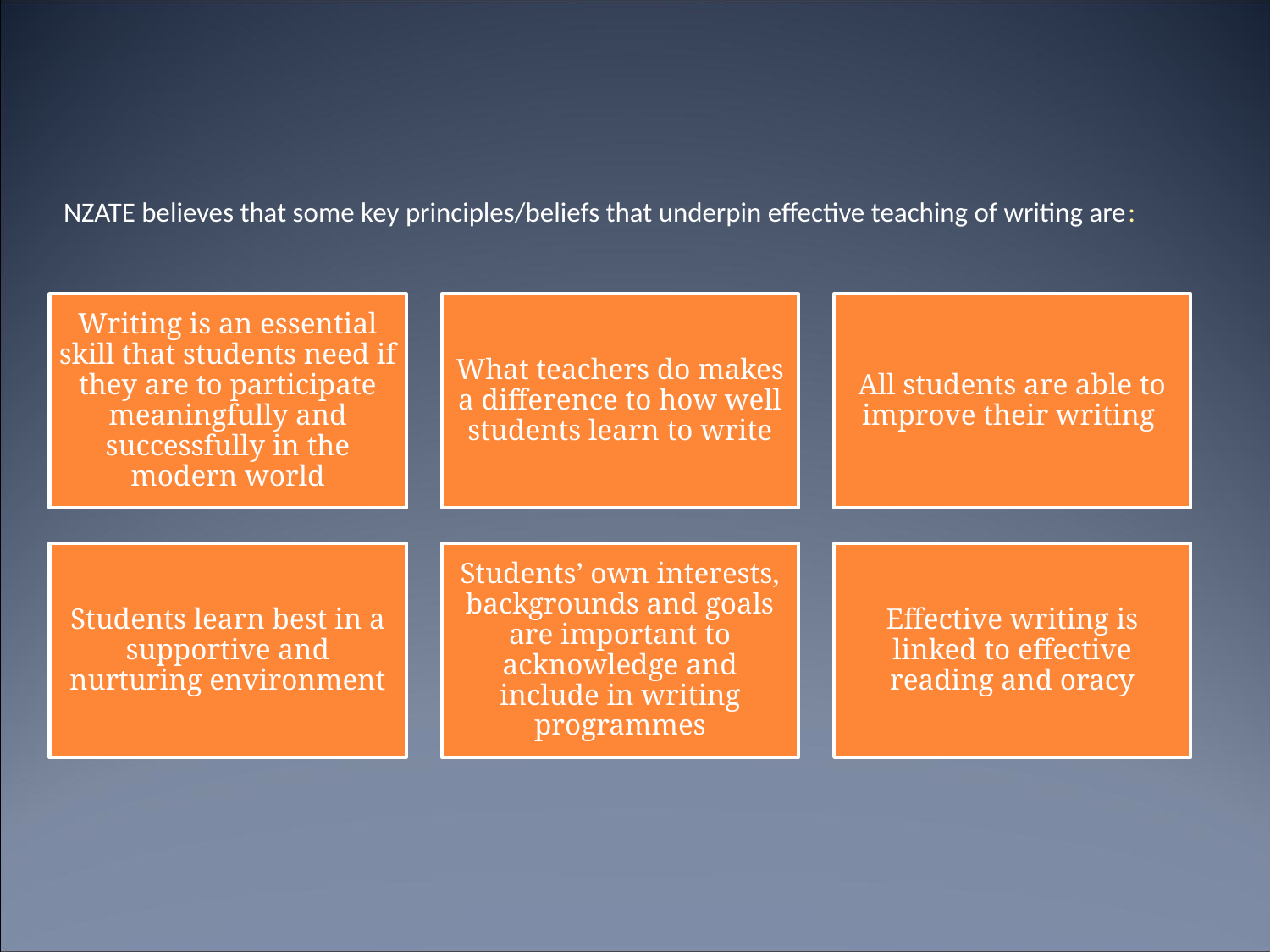

# NZATE believes that some key principles/beliefs that underpin effective teaching of writing are:
Writing is an essential skill that students need if they are to participate meaningfully and successfully in the modern world
What teachers do makes a difference to how well students learn to write
All students are able to improve their writing
Students learn best in a supportive and nurturing environment
Students’ own interests, backgrounds and goals are important to acknowledge and include in writing programmes
Effective writing is linked to effective reading and oracy